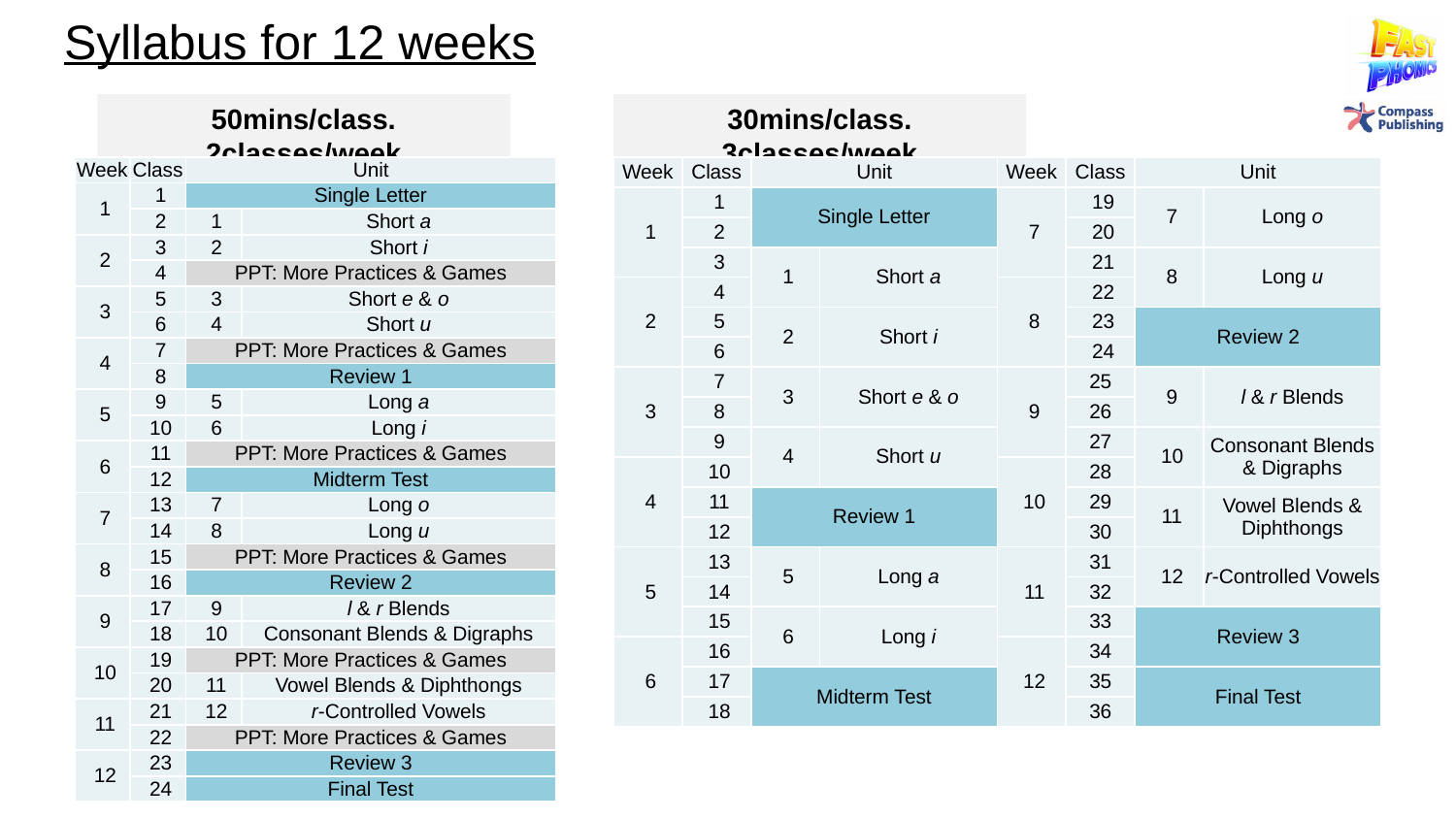

Syllabus for 12 weeks
50mins/class. 2classes/week
30mins/class. 3classes/week
| Week | Class | Unit |  |
| --- | --- | --- | --- |
| 1 | 1 | Single Letter |  |
|  | 2 | 1 | Short a |
| 2 | 3 | 2 | Short i |
|  | 4 | PPT: More Practices & Games |  |
| 3 | 5 | 3 | Short e & o |
|  | 6 | 4 | Short u |
| 4 | 7 | PPT: More Practices & Games |  |
|  | 8 | Review 1 |  |
| 5 | 9 | 5 | Long a |
|  | 10 | 6 | Long i |
| 6 | 11 | PPT: More Practices & Games |  |
|  | 12 | Midterm Test |  |
| 7 | 13 | 7 | Long o |
|  | 14 | 8 | Long u |
| 8 | 15 | PPT: More Practices & Games |  |
|  | 16 | Review 2 |  |
| 9 | 17 | 9 | l & r Blends |
|  | 18 | 10 | Consonant Blends & Digraphs |
| 10 | 19 | PPT: More Practices & Games |  |
|  | 20 | 11 | Vowel Blends & Diphthongs |
| 11 | 21 | 12 | r-Controlled Vowels |
|  | 22 | PPT: More Practices & Games |  |
| 12 | 23 | Review 3 |  |
|  | 24 | Final Test |  |
| Week | Class | Unit |  | Week | Class | Unit |  |
| --- | --- | --- | --- | --- | --- | --- | --- |
| 1 | 1 | Single Letter |  | 7 | 19 | 7 | Long o |
|  | 2 |  |  |  | 20 |  |  |
|  | 3 | 1 | Short a |  | 21 | 8 | Long u |
| 2 | 4 |  |  | 8 | 22 |  |  |
|  | 5 | 2 | Short i |  | 23 | Review 2 |  |
|  | 6 |  |  |  | 24 |  |  |
| 3 | 7 | 3 | Short e & o | 9 | 25 | 9 | l & r Blends |
|  | 8 |  |  |  | 26 |  |  |
|  | 9 | 4 | Short u |  | 27 | 10 | Consonant Blends & Digraphs |
| 4 | 10 |  |  | 10 | 28 |  |  |
|  | 11 | Review 1 |  |  | 29 | 11 | Vowel Blends & Diphthongs |
|  | 12 |  |  |  | 30 |  |  |
| 5 | 13 | 5 | Long a | 11 | 31 | 12 | r-Controlled Vowels |
|  | 14 |  |  |  | 32 |  |  |
|  | 15 | 6 | Long i |  | 33 | Review 3 |  |
| 6 | 16 |  |  | 12 | 34 |  |  |
|  | 17 | Midterm Test |  |  | 35 | Final Test |  |
|  | 18 |  |  |  | 36 |  |  |